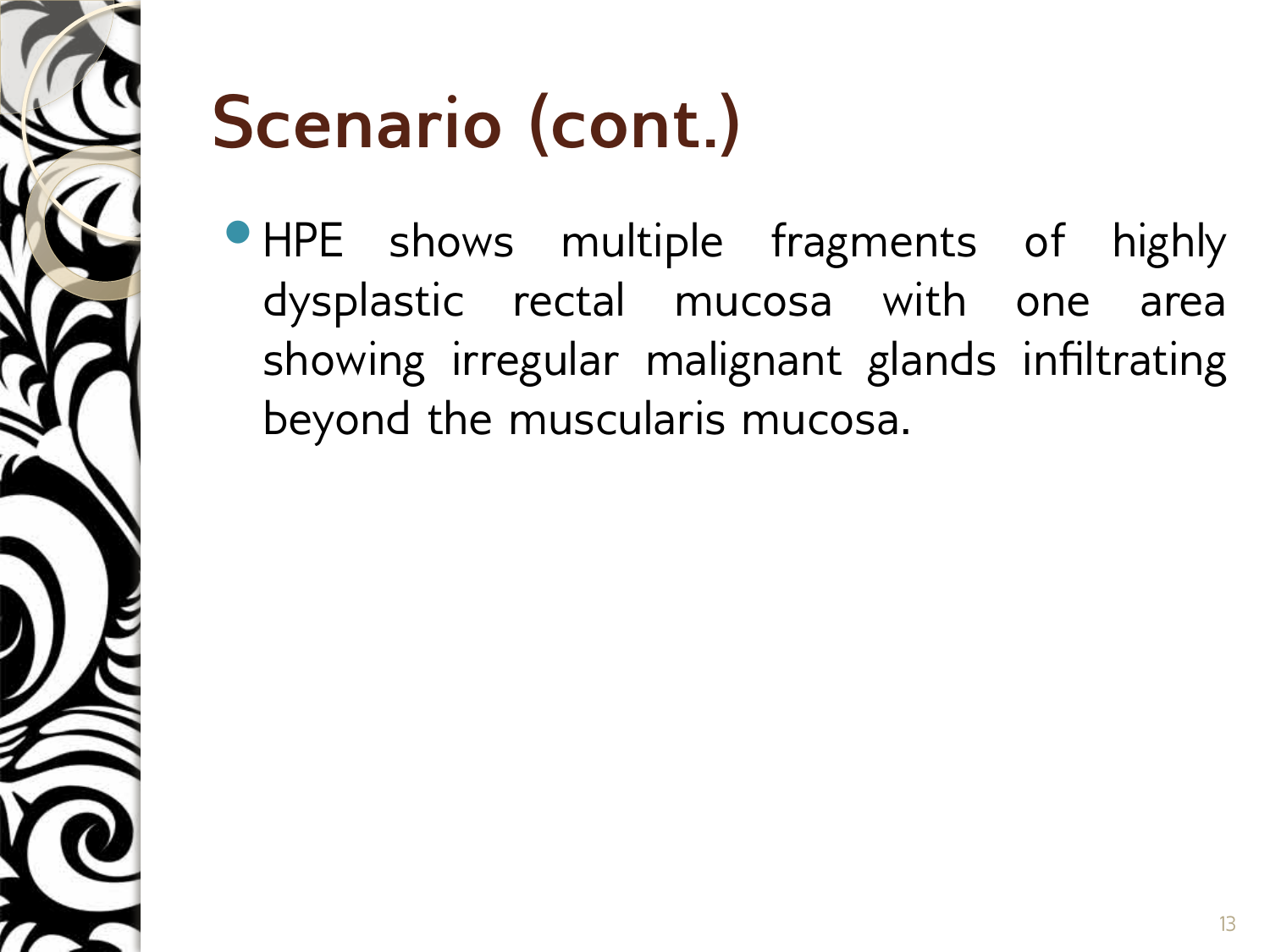

# Scenario (cont.)
HPE shows multiple fragments of highly dysplastic rectal mucosa with one area showing irregular malignant glands infiltrating beyond the muscularis mucosa.

13